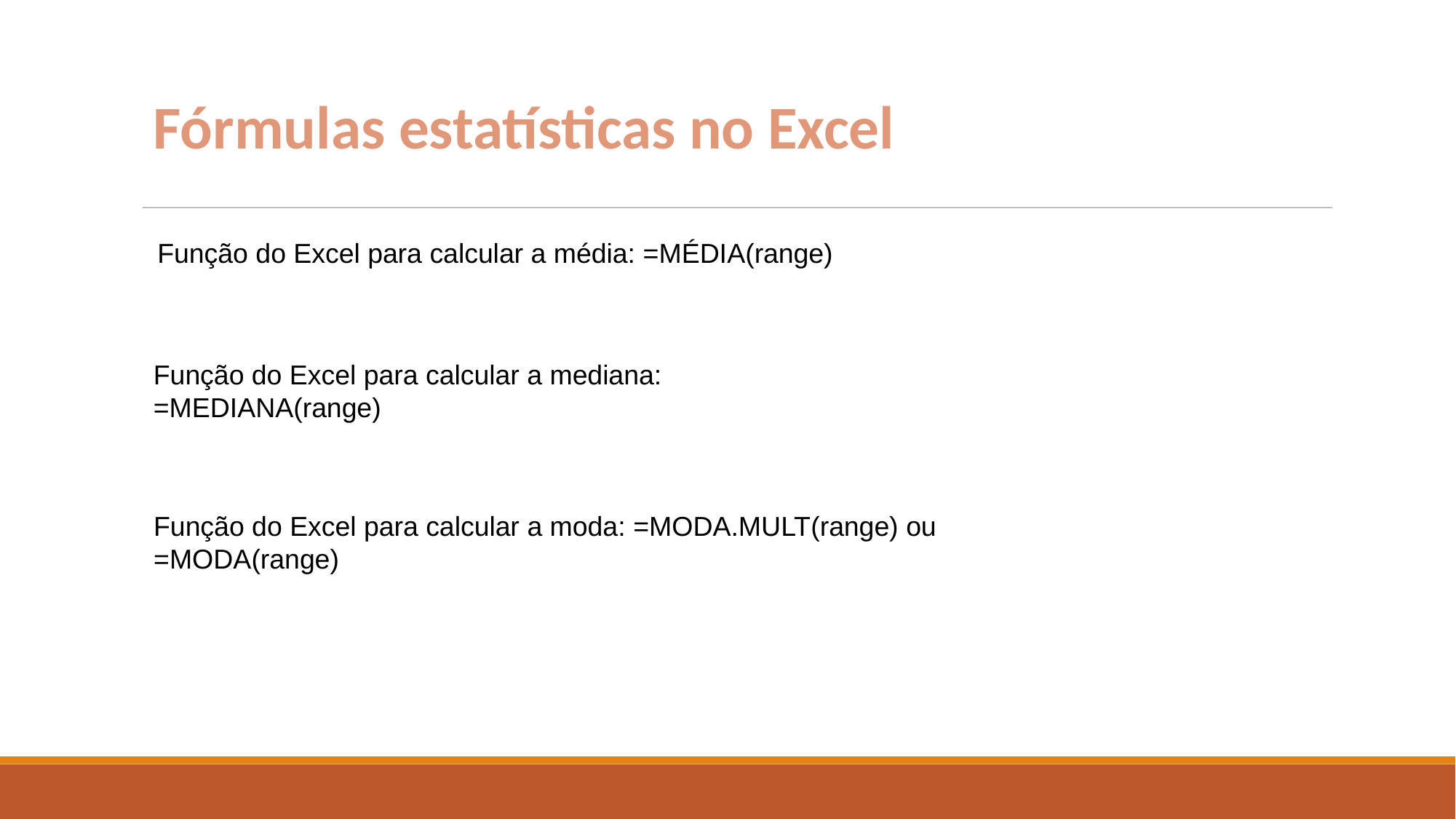

Fórmulas estatísticas no Excel

Função do Excel para calcular a média: =MÉDIA(range)
Função do Excel para calcular a mediana: =MEDIANA(range)
Função do Excel para calcular a moda: =MODA.MULT(range) ou =MODA(range)